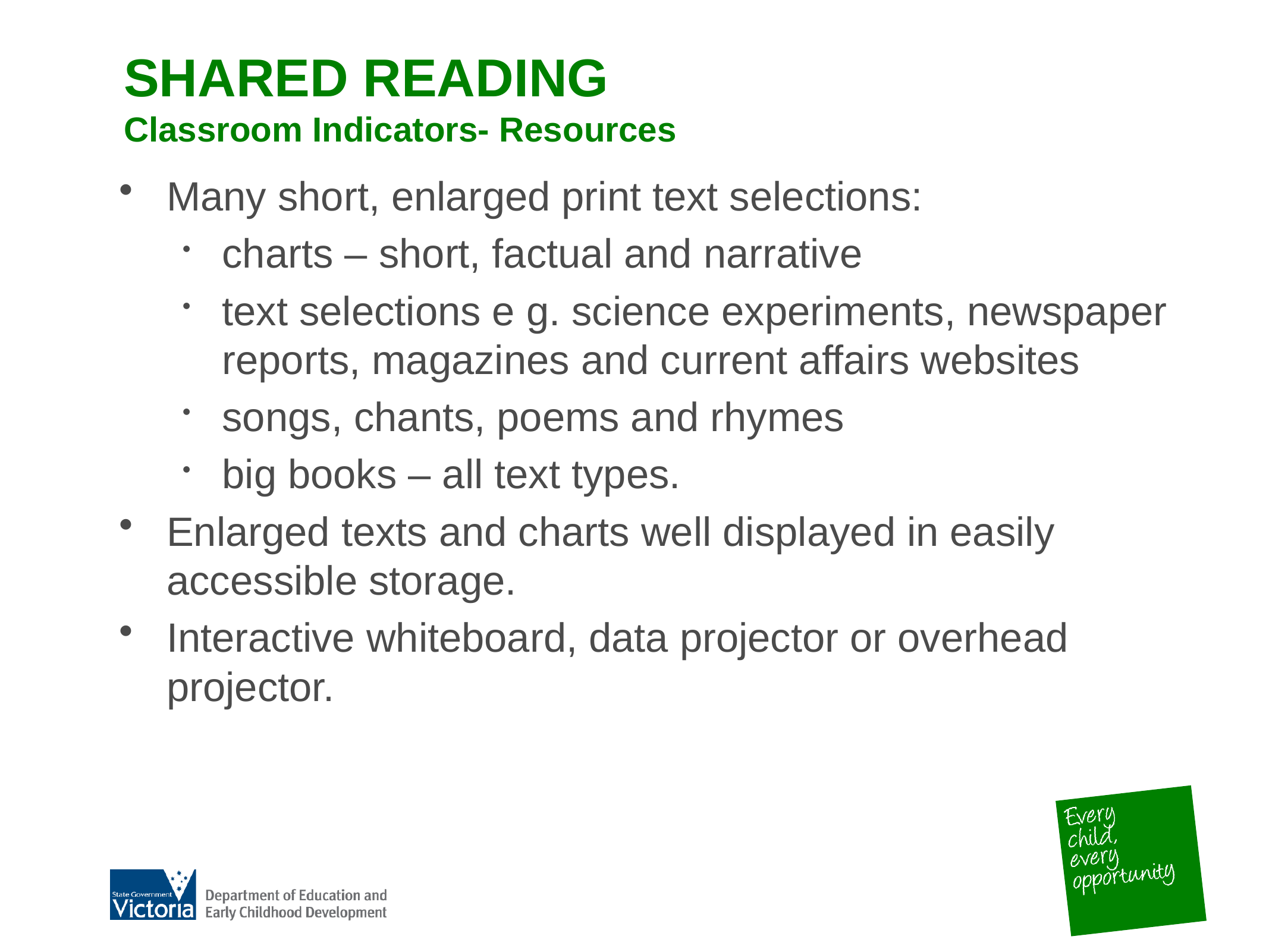

SHARED READING
Classroom Indicators- Resources
Many short, enlarged print text selections:
charts – short, factual and narrative
text selections e g. science experiments, newspaper reports, magazines and current affairs websites
songs, chants, poems and rhymes
big books – all text types.
Enlarged texts and charts well displayed in easily accessible storage.
Interactive whiteboard, data projector or overhead projector.